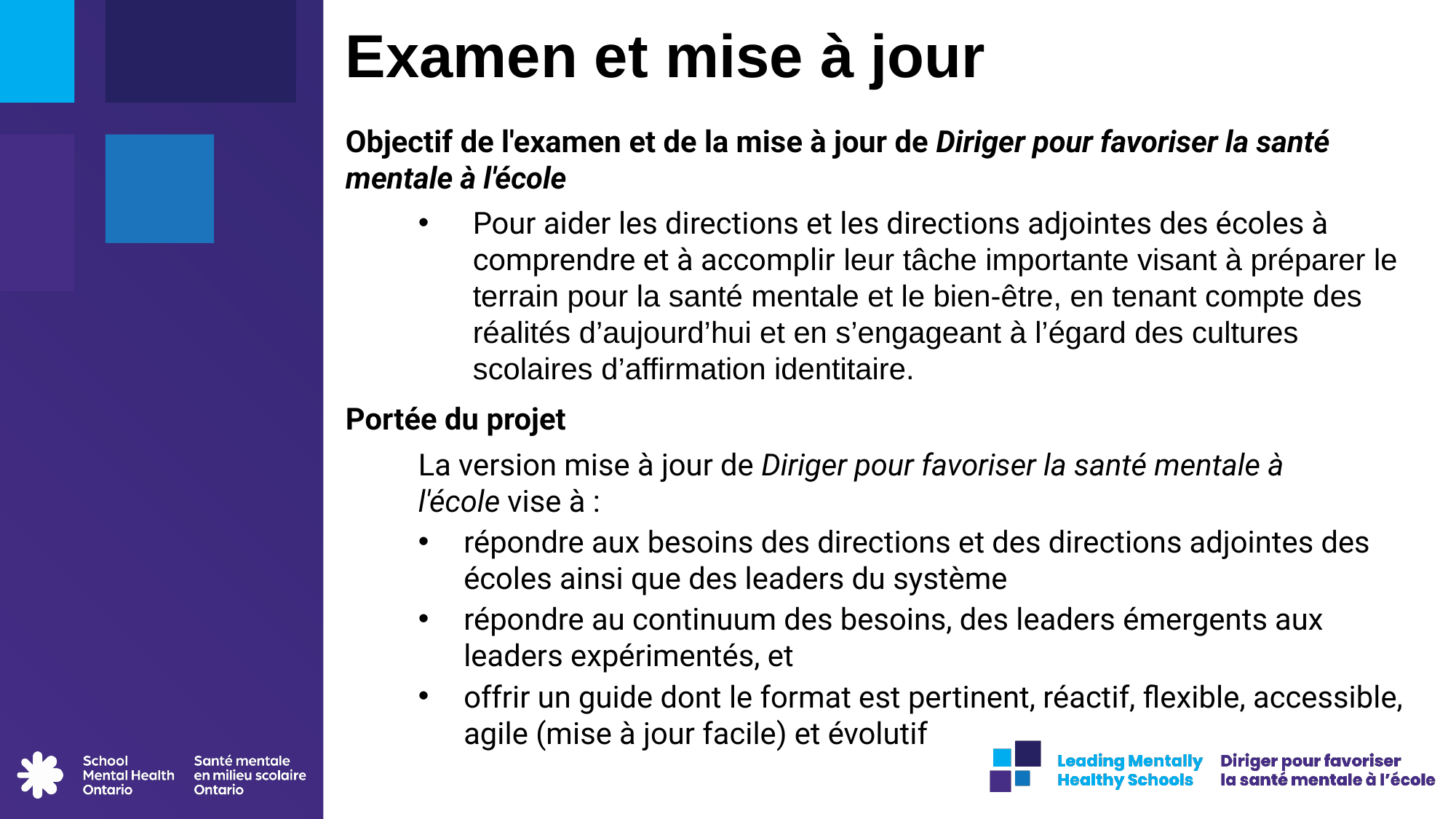

# Examen et mise à jour
Objectif de l'examen et de la mise à jour de Diriger pour favoriser la santé mentale à l'école
Pour aider les directions et les directions adjointes des écoles à comprendre et à accomplir leur tâche importante visant à préparer le terrain pour la santé mentale et le bien-être, en tenant compte des réalités d’aujourd’hui et en s’engageant à l’égard des cultures scolaires d’affirmation identitaire.
Portée du projet
La version mise à jour de Diriger pour favoriser la santé mentale à l'école vise à :
répondre aux besoins des directions et des directions adjointes des écoles ainsi que des leaders du système
répondre au continuum des besoins, des leaders émergents aux leaders expérimentés, et
offrir un guide dont le format est pertinent, réactif, flexible, accessible, agile (mise à jour facile) et évolutif